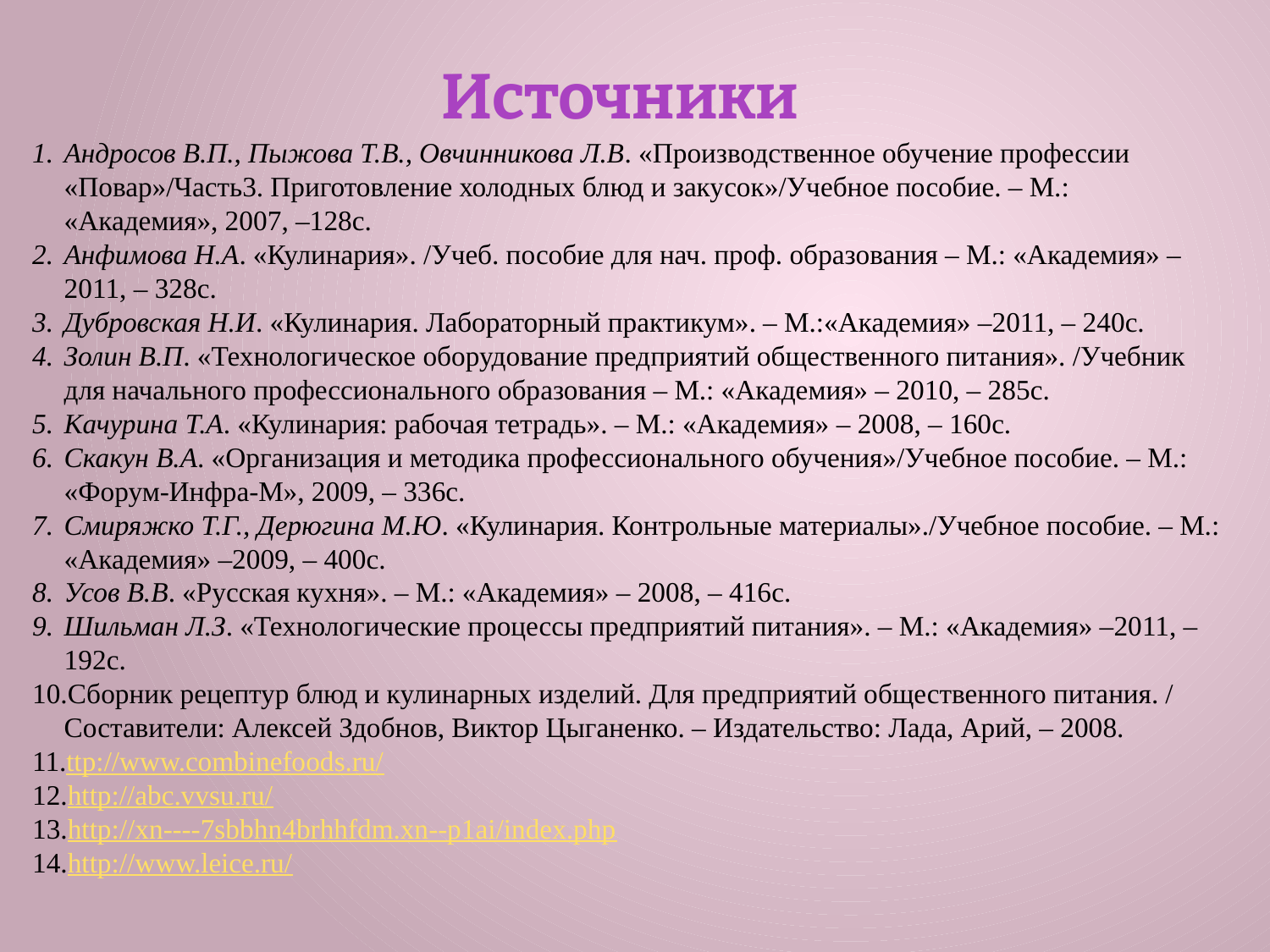

Источники
Андросов В.П., Пыжова Т.В., Овчинникова Л.В. «Производственное обучение профессии «Повар»/Часть3. Приготовление холодных блюд и закусок»/Учебное пособие. – М.: «Академия», 2007, –128с.
Анфимова Н.А. «Кулинария». /Учеб. пособие для нач. проф. образования – М.: «Академия» –2011, – 328с.
Дубровская Н.И. «Кулинария. Лабораторный практикум». – М.:«Академия» –2011, – 240с.
Золин В.П. «Технологическое оборудование предприятий общественного питания». /Учебник для начального профессионального образования – М.: «Академия» – 2010, – 285с.
Качурина Т.А. «Кулинария: рабочая тетрадь». – М.: «Академия» – 2008, – 160с.
Скакун В.А. «Организация и методика профессионального обучения»/Учебное пособие. – М.: «Форум-Инфра-М», 2009, – 336с.
Смиряжко Т.Г., Дерюгина М.Ю. «Кулинария. Контрольные материалы»./Учебное пособие. – М.: «Академия» –2009, – 400с.
Усов В.В. «Русская кухня». – М.: «Академия» – 2008, – 416с.
Шильман Л.З. «Технологические процессы предприятий питания». – М.: «Академия» –2011, –192с.
Сборник рецептур блюд и кулинарных изделий. Для предприятий общественного питания. / Составители: Алексей Здобнов, Виктор Цыганенко. – Издательство: Лада, Арий, – 2008.
ttp://www.combinefoods.ru/
http://abc.vvsu.ru/
http://xn----7sbbhn4brhhfdm.xn--p1ai/index.php
http://www.leice.ru/